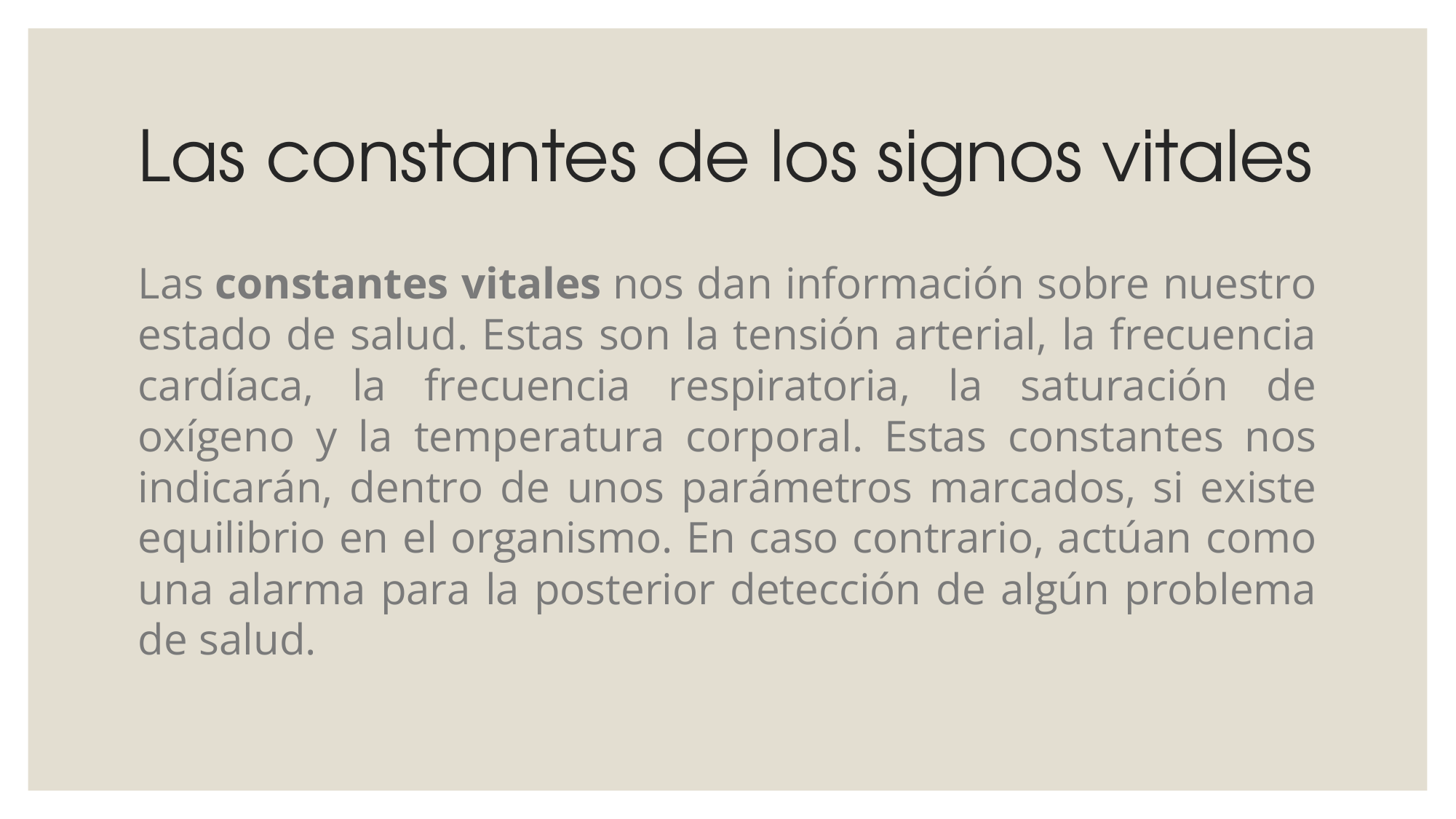

# Las constantes de los signos vitales
Las constantes vitales nos dan información sobre nuestro estado de salud. Estas son la tensión arterial, la frecuencia cardíaca, la frecuencia respiratoria, la saturación de oxígeno y la temperatura corporal. Estas constantes nos indicarán, dentro de unos parámetros marcados, si existe equilibrio en el organismo. En caso contrario, actúan como una alarma para la posterior detección de algún problema de salud.